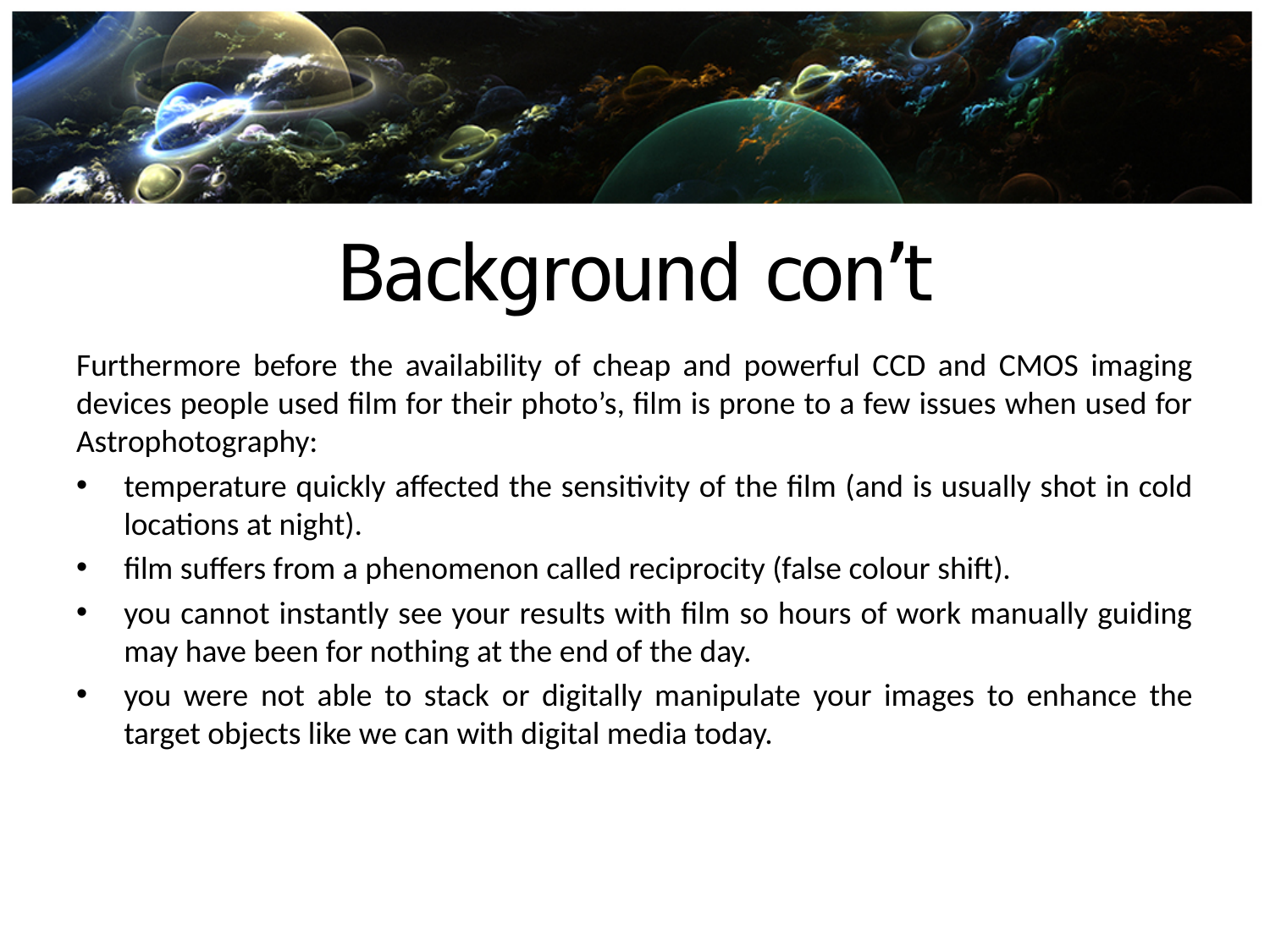

# Background con’t
Furthermore before the availability of cheap and powerful CCD and CMOS imaging devices people used film for their photo’s, film is prone to a few issues when used for Astrophotography:
temperature quickly affected the sensitivity of the film (and is usually shot in cold locations at night).
film suffers from a phenomenon called reciprocity (false colour shift).
you cannot instantly see your results with film so hours of work manually guiding may have been for nothing at the end of the day.
you were not able to stack or digitally manipulate your images to enhance the target objects like we can with digital media today.